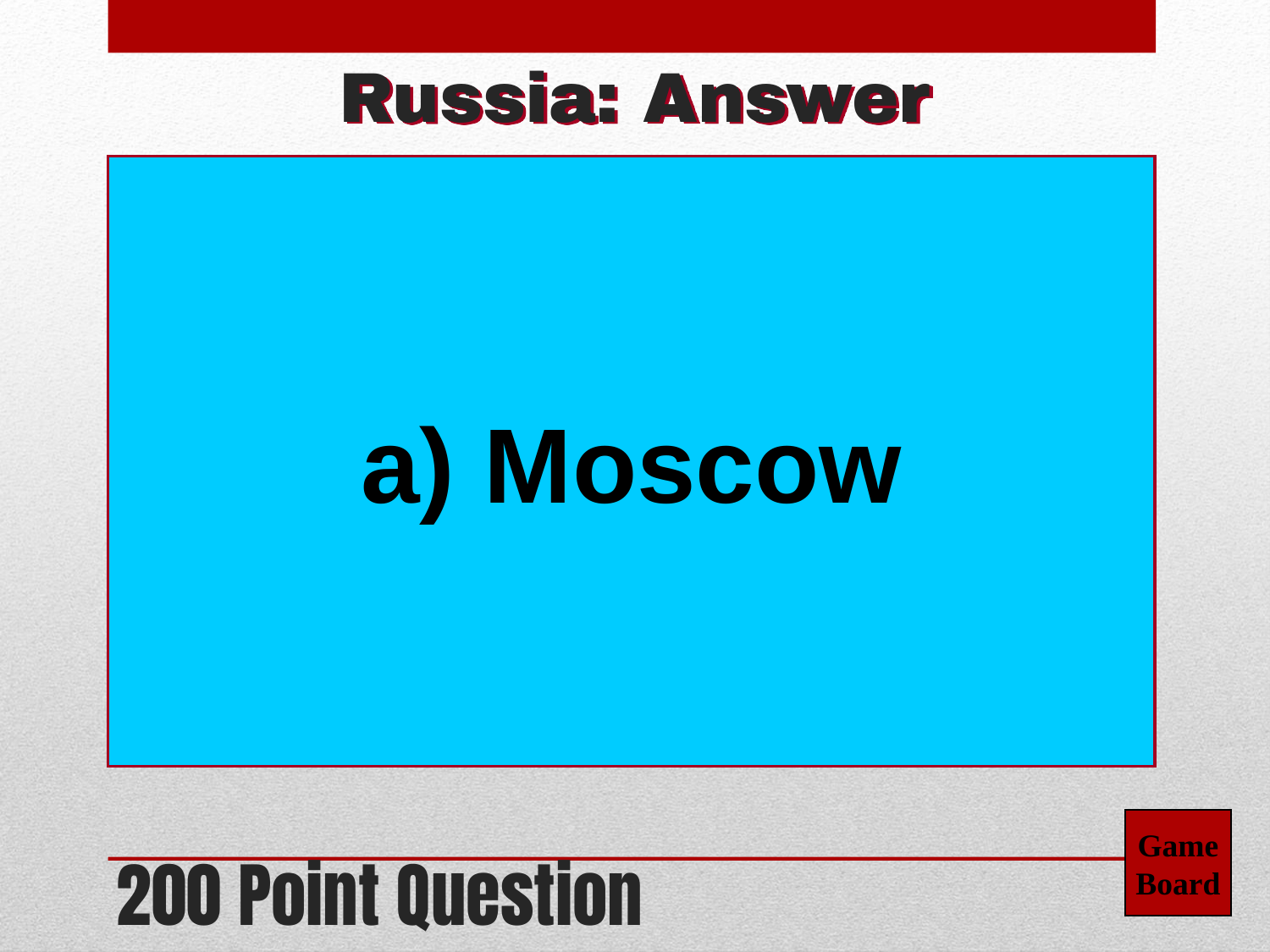

Russia: Answer
a) Moscow
Game
Board
200 Point Question